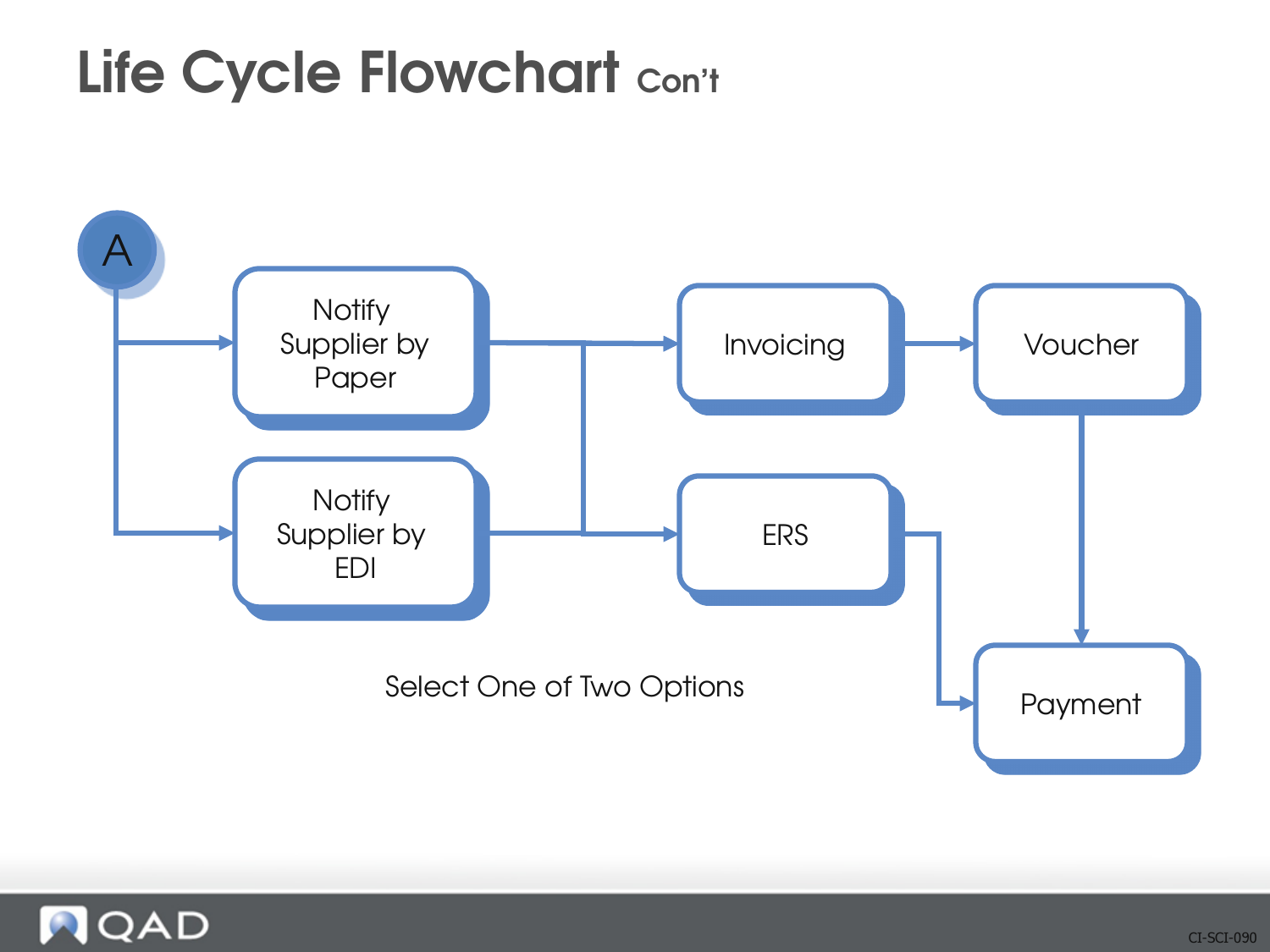

# Life Cycle Flowchart Con’t
A

Notify
Supplier by Paper
Invoicing
Voucher
Notify
Supplier by
EDI
ERS
Payment
Select One of Two Options
CI-SCI-090